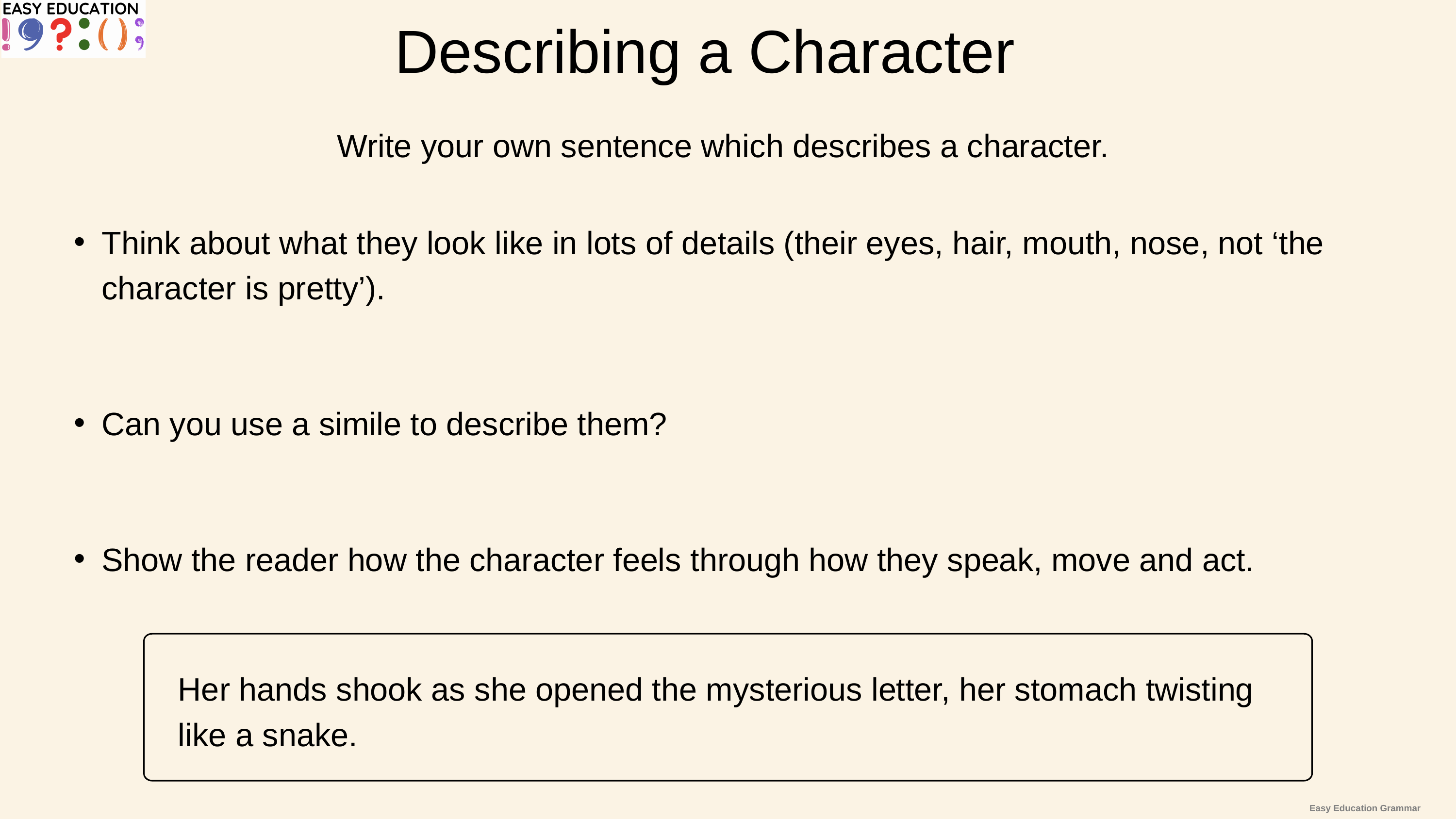

Describing a Character
Write your own sentence which describes a character.
Think about what they look like in lots of details (their eyes, hair, mouth, nose, not ‘the character is pretty’).

Can you use a simile to describe them?

Show the reader how the character feels through how they speak, move and act.

Her hands shook as she opened the mysterious letter, her stomach twisting like a snake.